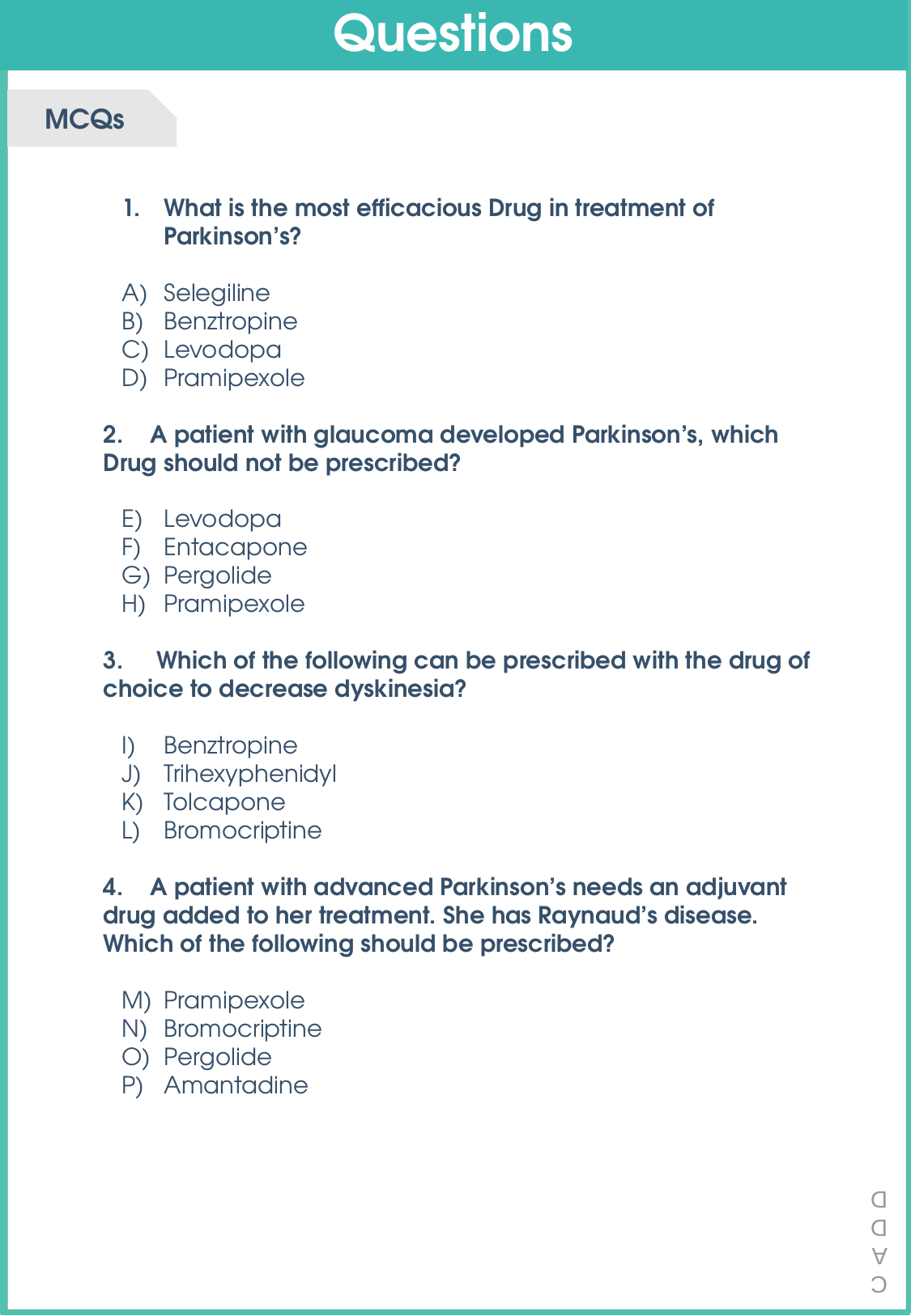

Questions
MCQs
What is the most efficacious Drug in treatment of Parkinson’s?

Selegiline
Benztropine
Levodopa
Pramipexole

2.    A patient with glaucoma developed Parkinson’s, which Drug should not be prescribed?

Levodopa
Entacapone
Pergolide
Pramipexole

3.     Which of the following can be prescribed with the drug of choice to decrease dyskinesia?

Benztropine
Trihexyphenidyl
Tolcapone
Bromocriptine

4.    A patient with advanced Parkinson’s needs an adjuvant drug added to her treatment. She has Raynaud’s disease. Which of the following should be prescribed?

Pramipexole
Bromocriptine
Pergolide
Amantadine
C
A
D
D